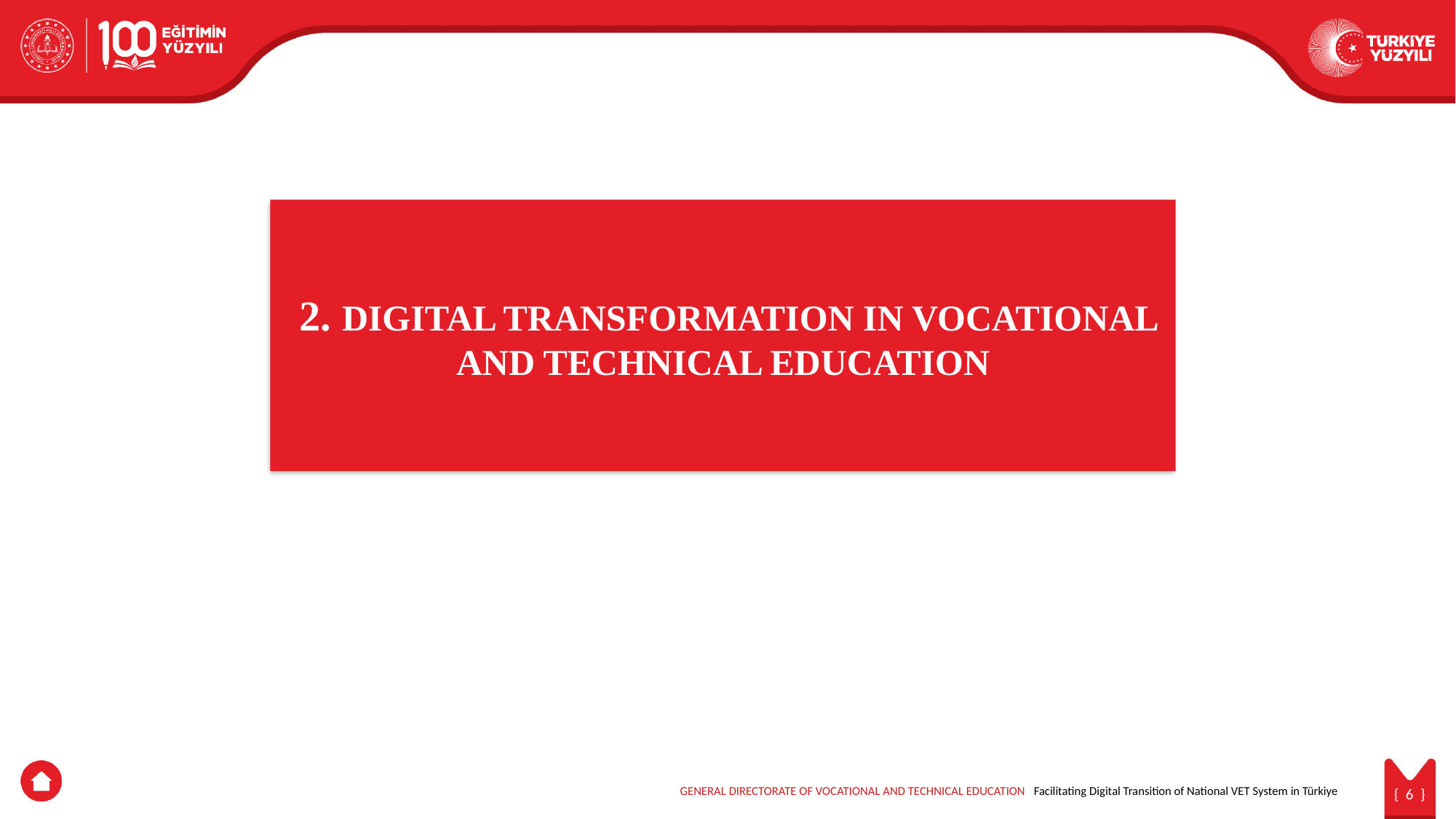

2. DIGITAL TRANSFORMATION IN VOCATIONAL AND TECHNICAL EDUCATION
GENERAL DIRECTORATE OF VOCATIONAL AND TECHNICAL EDUCATION   Facilitating Digital Transition of National VET System in Türkiye